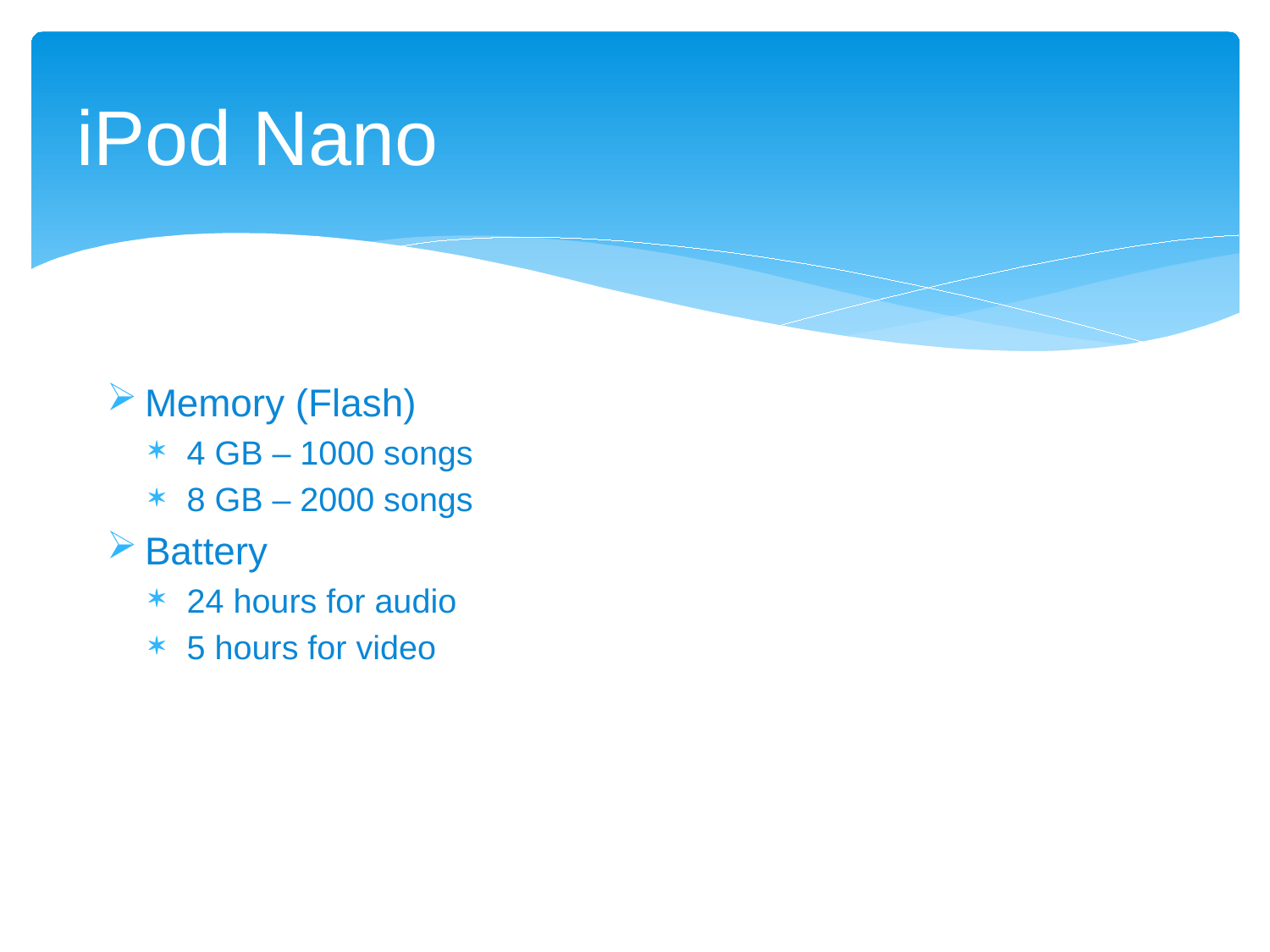

# iPod Nano
Memory (Flash)
4 GB – 1000 songs
8 GB – 2000 songs
Battery
24 hours for audio
5 hours for video